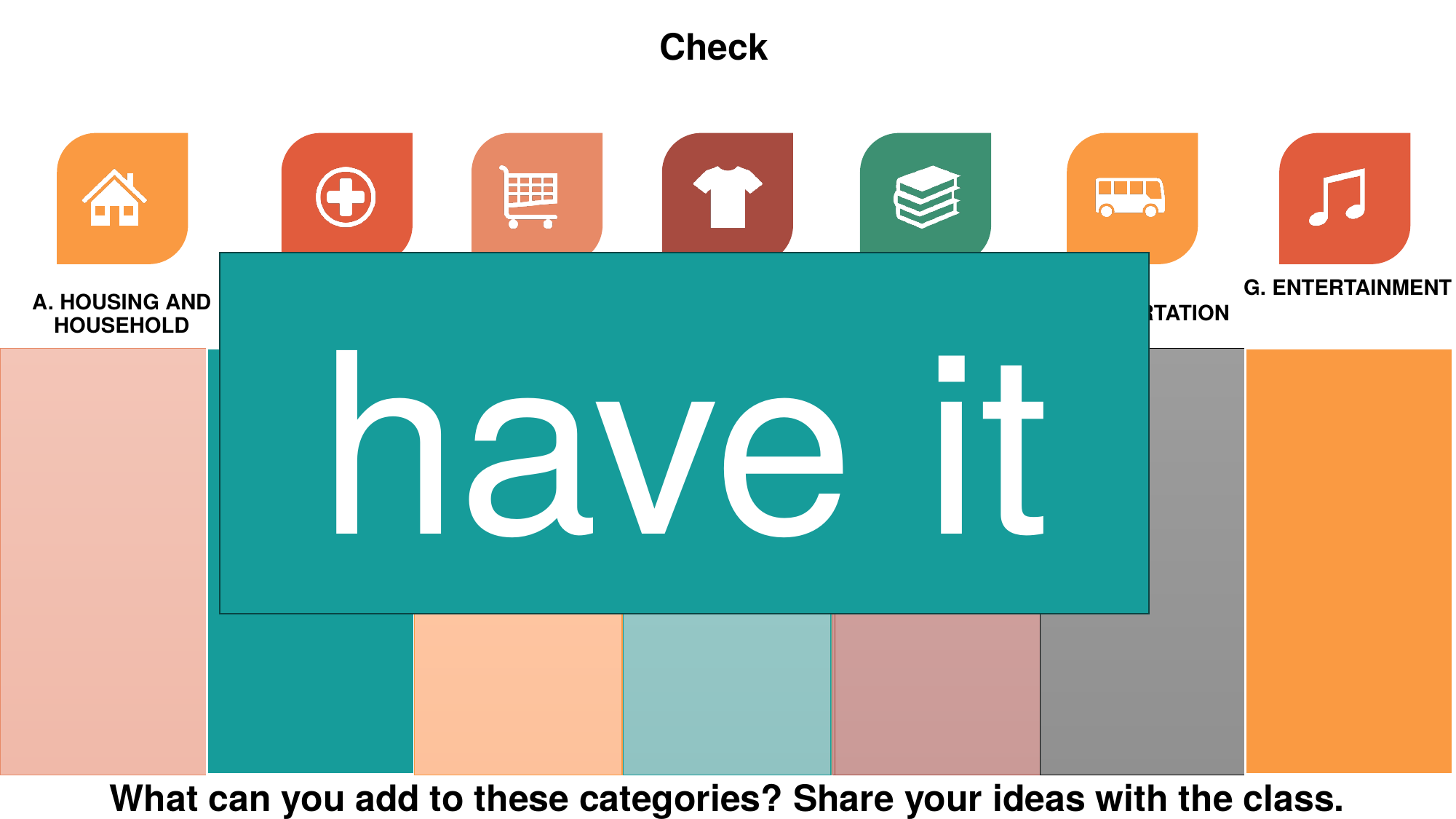

# Check
A. Housing and household
B. Healthcare
C. Groceries
D. Clothing
E. Education
F. Transportation
G. Entertainment
have it

Rent/ mortgage
Cable
Toiletries
Electricity
Bills
Water
Cookware
Tableware

Museums
Theatre
Cinema
Lotteries
Travel
Fitness
Eye care
Dental care
Life insurance
Food
Take-away
Snacks
Fuel
Parking
Taxi
Shirts
Shoes
Jeans
Tuition fees
Lessons of French

What can you add to these categories? Share your ideas with the class.